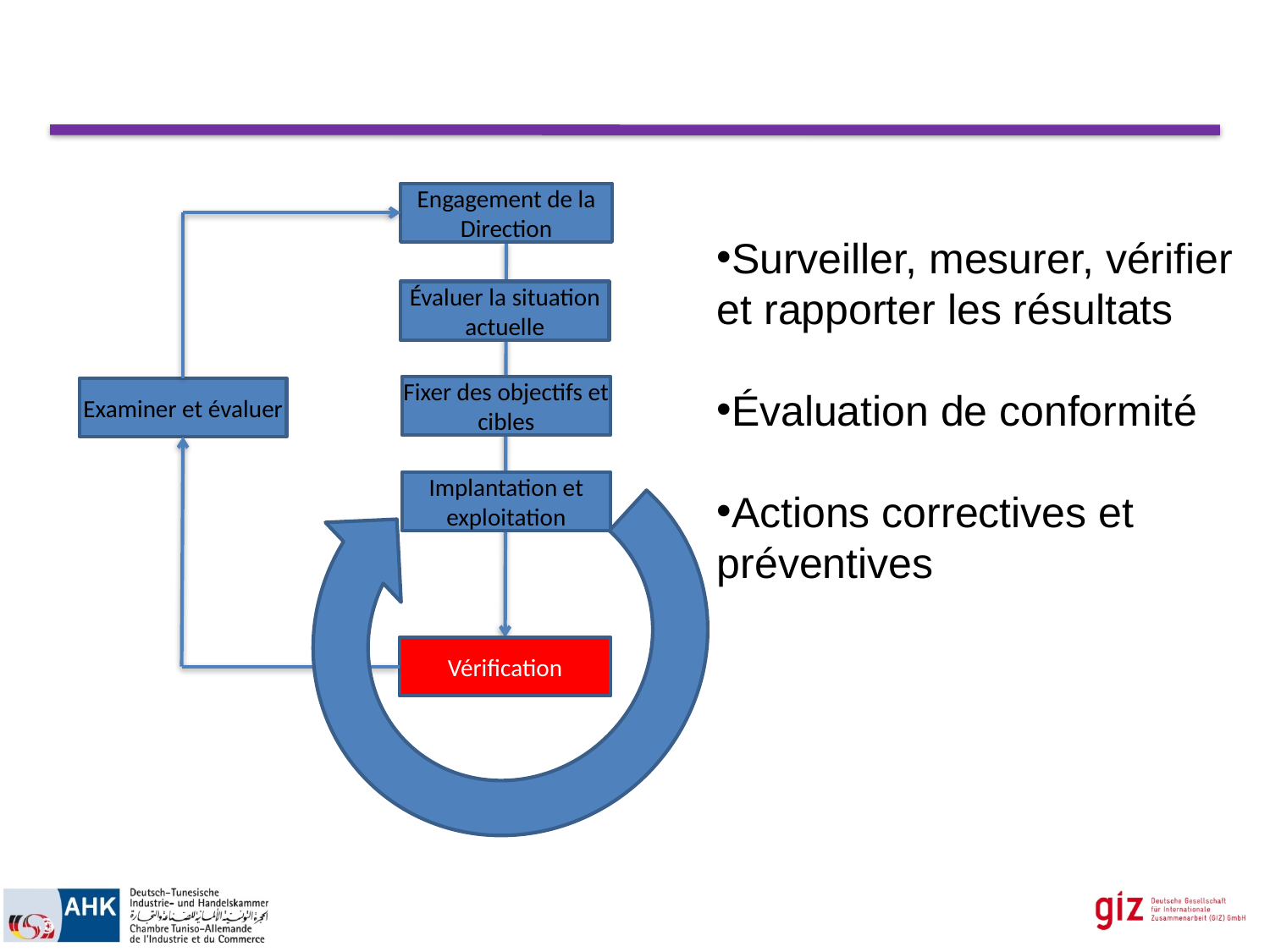

Engagement de la Direction
Évaluer la situation actuelle
Fixer des objectifs et cibles
Examiner et évaluer
Implantation et exploitation
Vérification
Surveiller, mesurer, vérifier et rapporter les résultats

Évaluation de conformité

Actions correctives et préventives